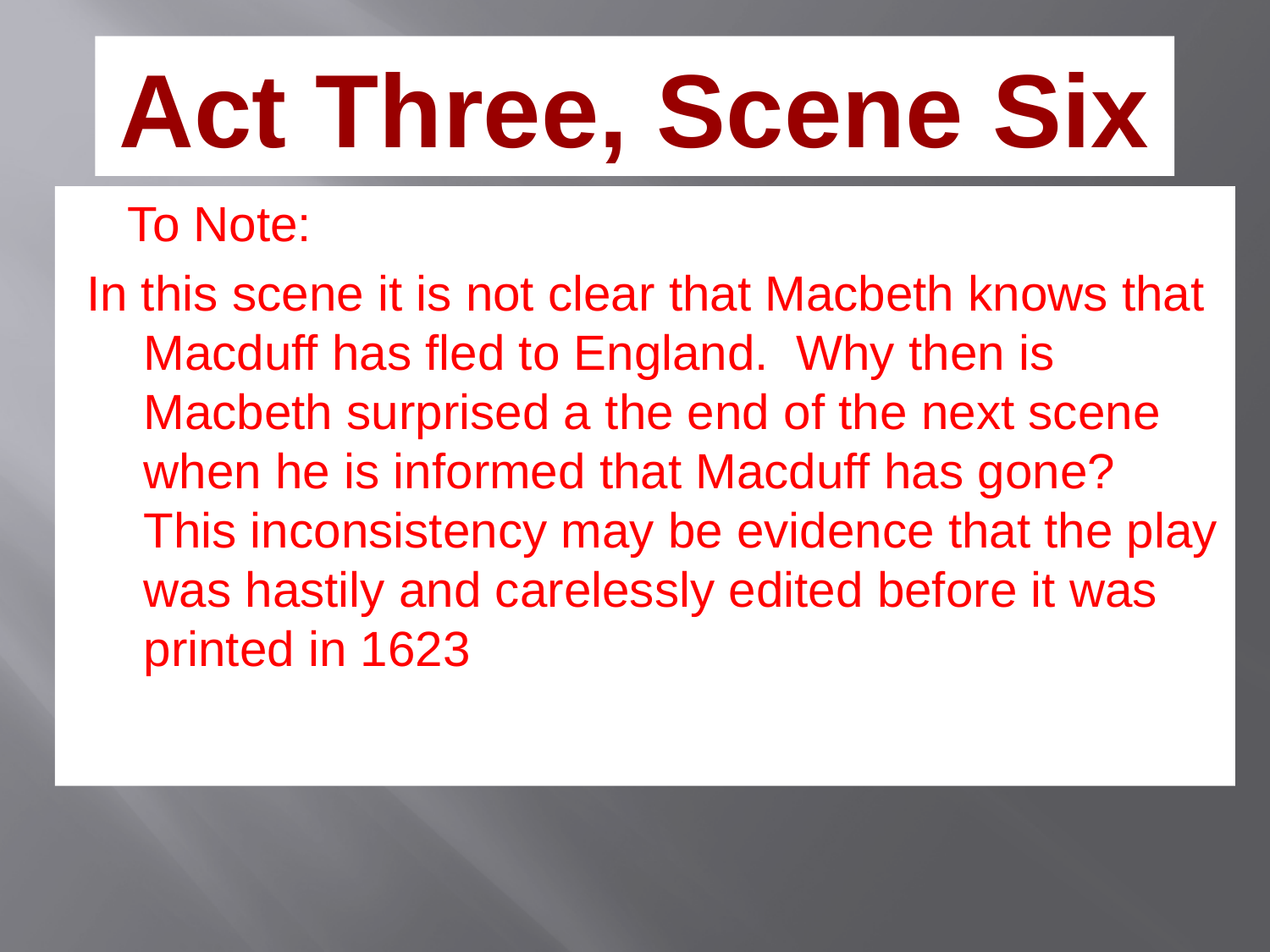

# Act Three, Scene Six
   To Note:
In this scene it is not clear that Macbeth knows that Macduff has fled to England.  Why then is Macbeth surprised a the end of the next scene when he is informed that Macduff has gone?  This inconsistency may be evidence that the play was hastily and carelessly edited before it was printed in 1623